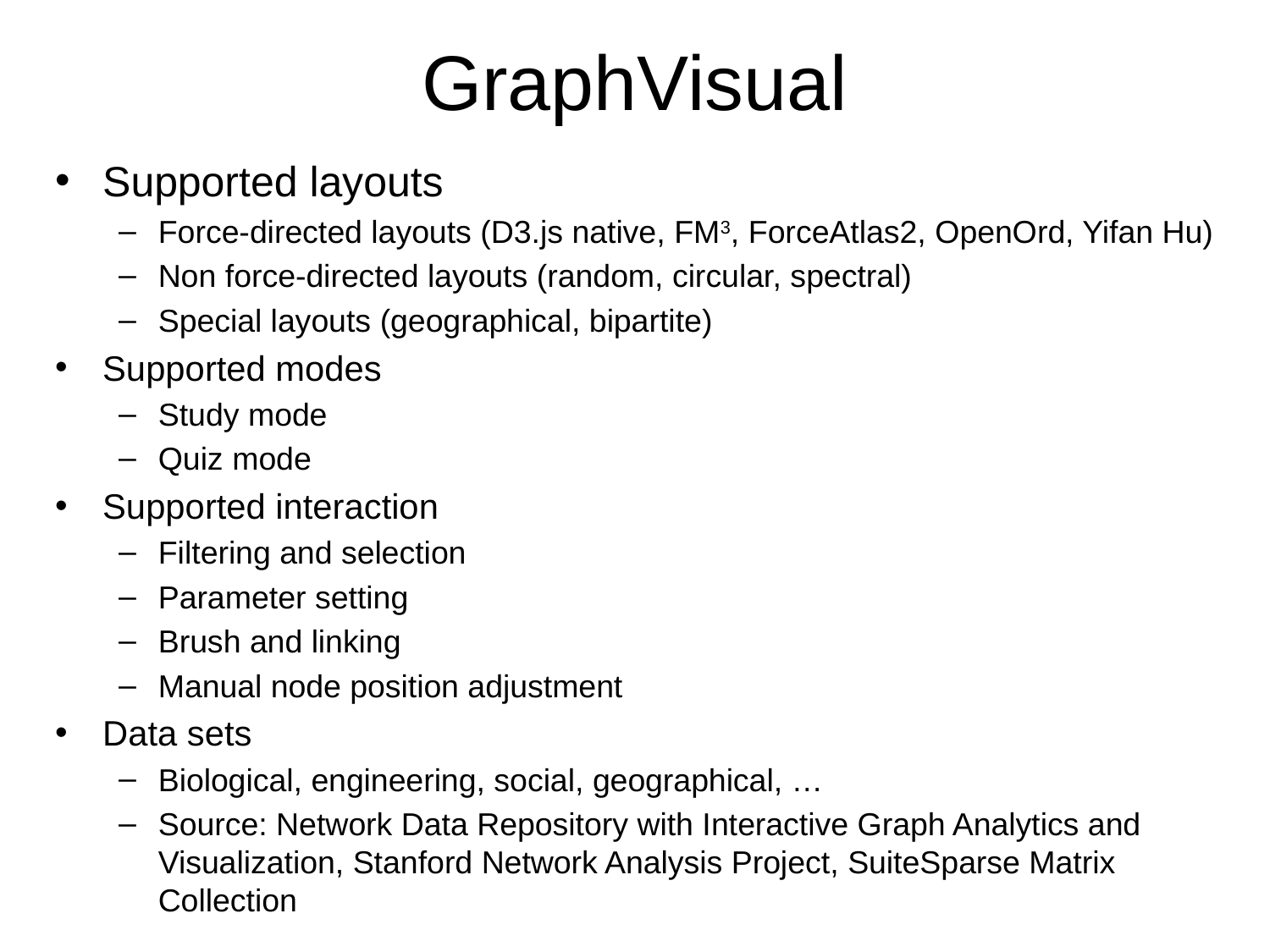

# GraphVisual
Supported layouts
Force-directed layouts (D3.js native, FM3, ForceAtlas2, OpenOrd, Yifan Hu)
Non force-directed layouts (random, circular, spectral)
Special layouts (geographical, bipartite)
Supported modes
Study mode
Quiz mode
Supported interaction
Filtering and selection
Parameter setting
Brush and linking
Manual node position adjustment
Data sets
Biological, engineering, social, geographical, …
Source: Network Data Repository with Interactive Graph Analytics and Visualization, Stanford Network Analysis Project, SuiteSparse Matrix Collection